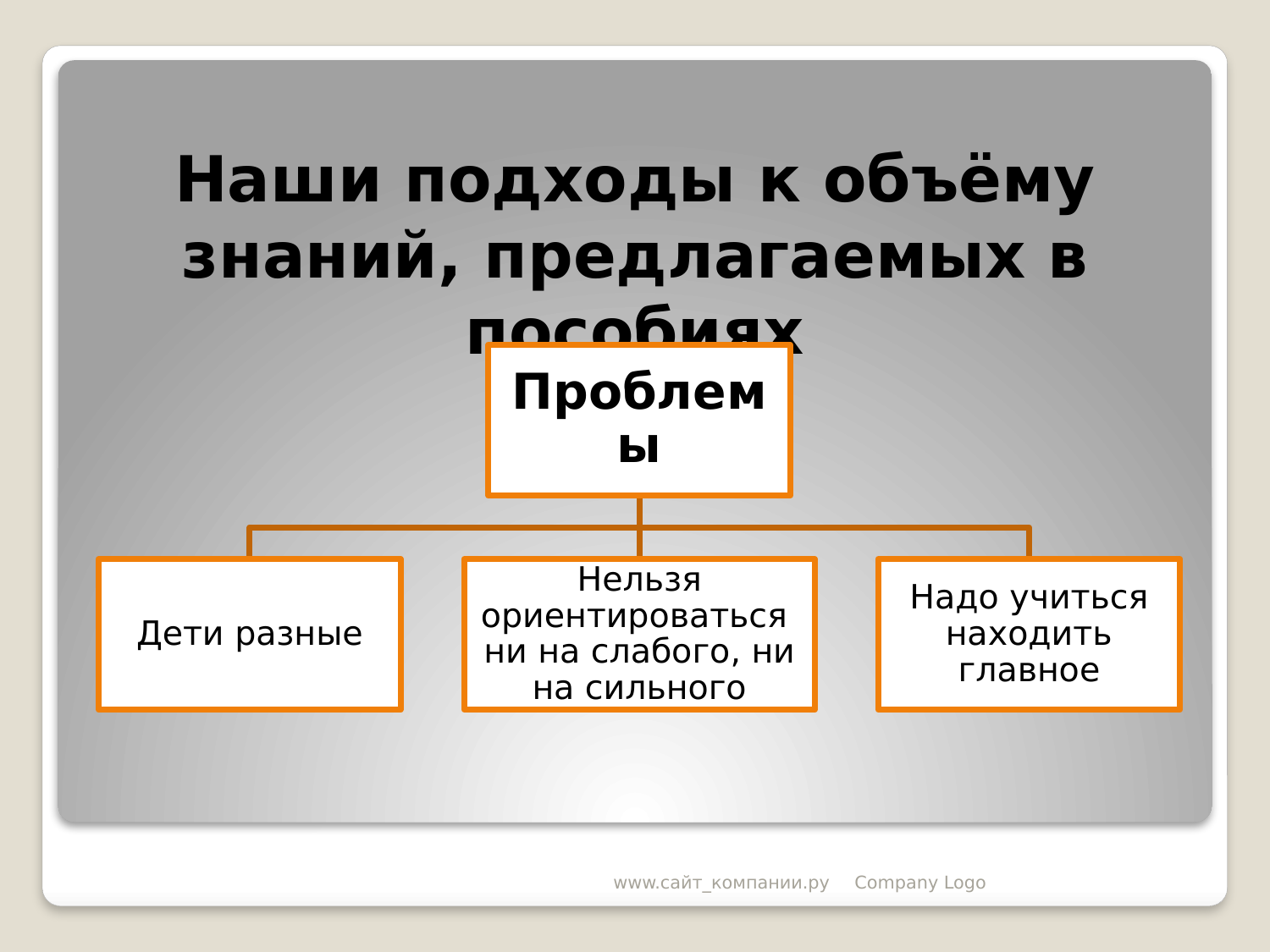

Наши подходы к объёму знаний, предлагаемых в пособиях
Проблемы
Дети разные
Нельзя ориентироваться  ни на слабого, ни на сильного
Надо учиться находить главное
www.сайт_компании.ру
Company Logo